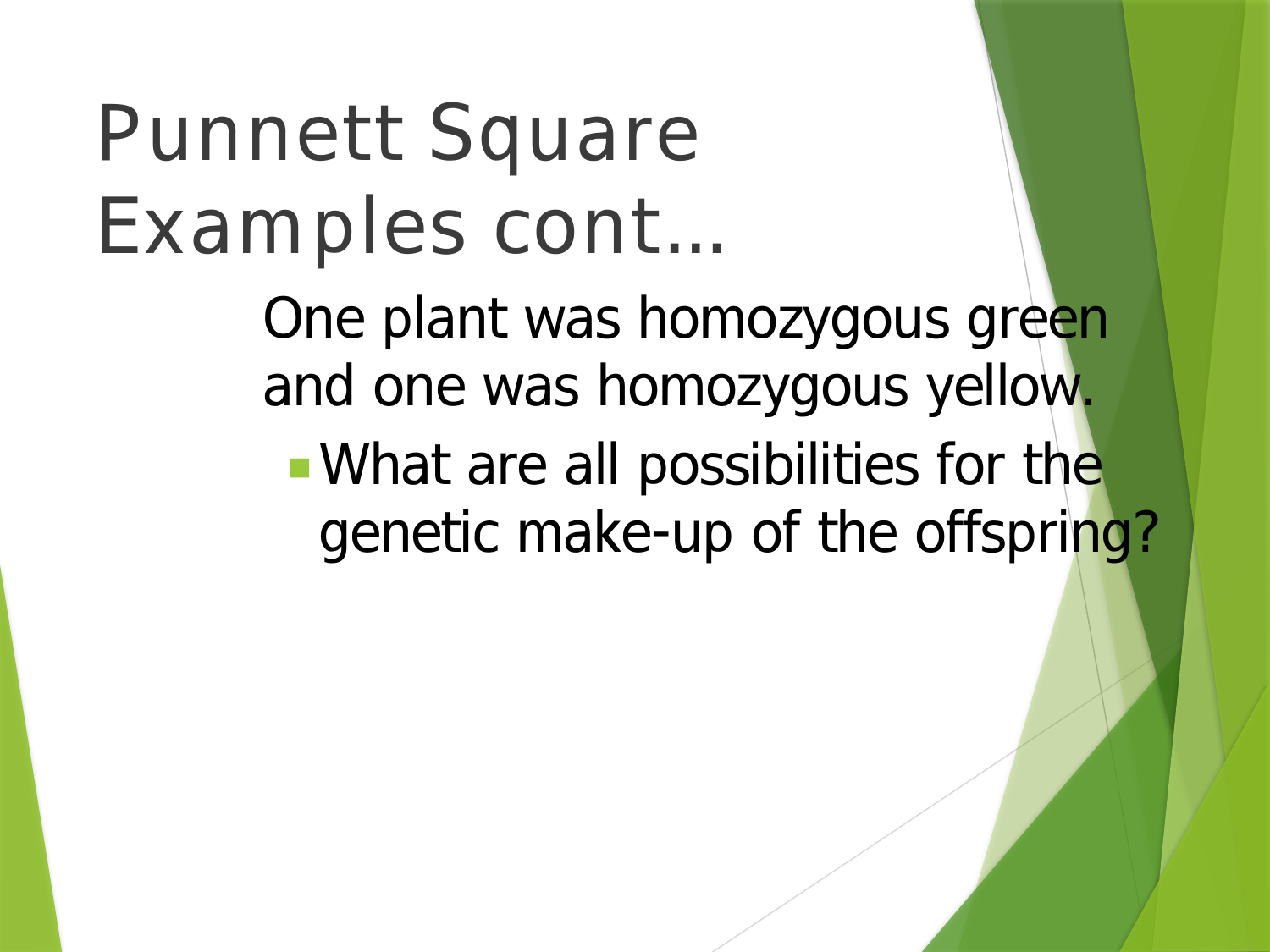

# Punnett Square Examples cont…
One plant was homozygous green and one was homozygous yellow.
What are all possibilities for the genetic make-up of the offspring?

Y
Y
|  |  |
| --- | --- |
|  |  |
y
Yy
Yy
Yy
Yy
y